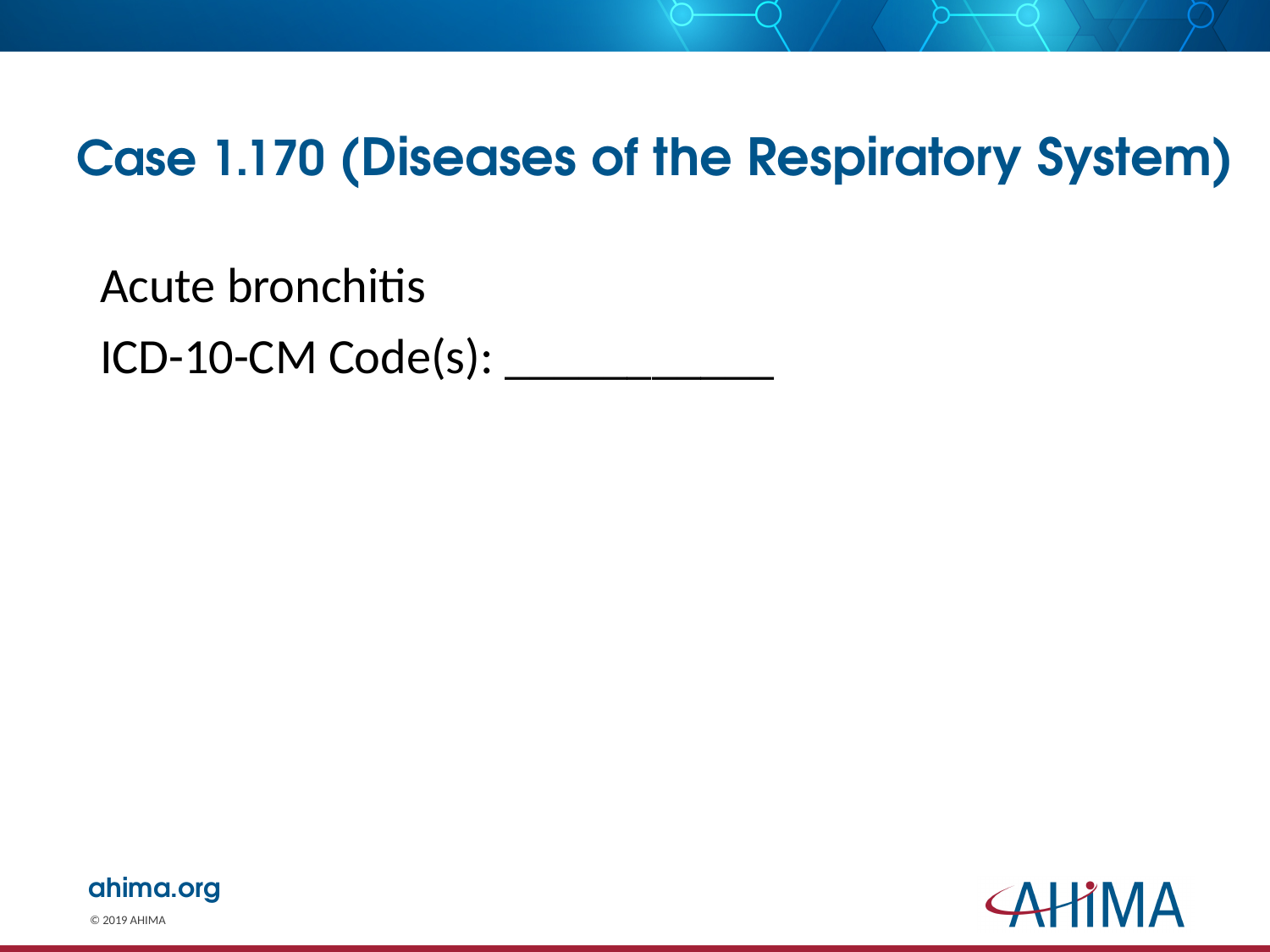

# Case 1.170 (Diseases of the Respiratory System)
Acute bronchitis
ICD-10-CM Code(s): ___________